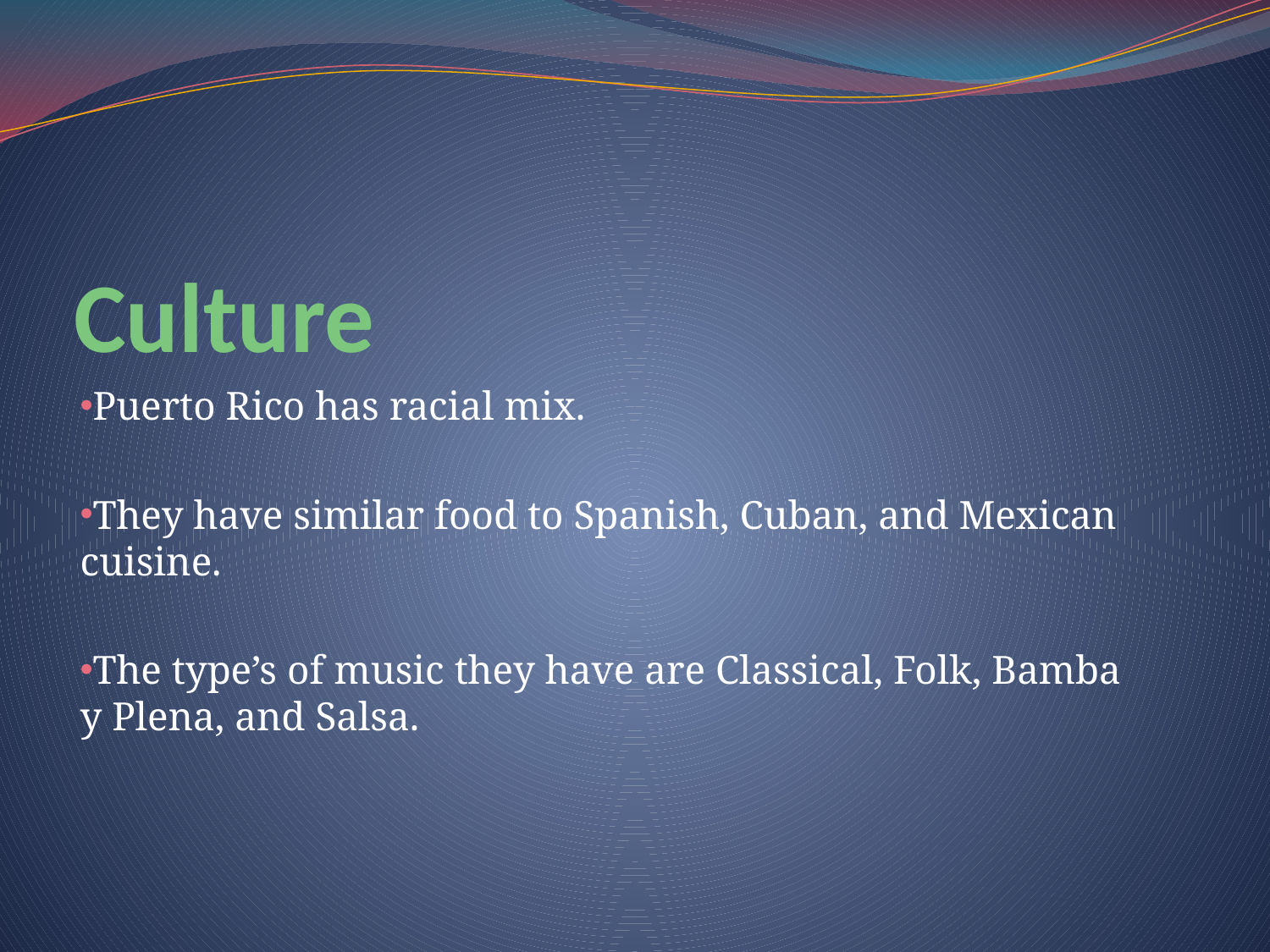

# Culture
Puerto Rico has racial mix.

They have similar food to Spanish, Cuban, and Mexican cuisine.

The type’s of music they have are Classical, Folk, Bamba y Plena, and Salsa.